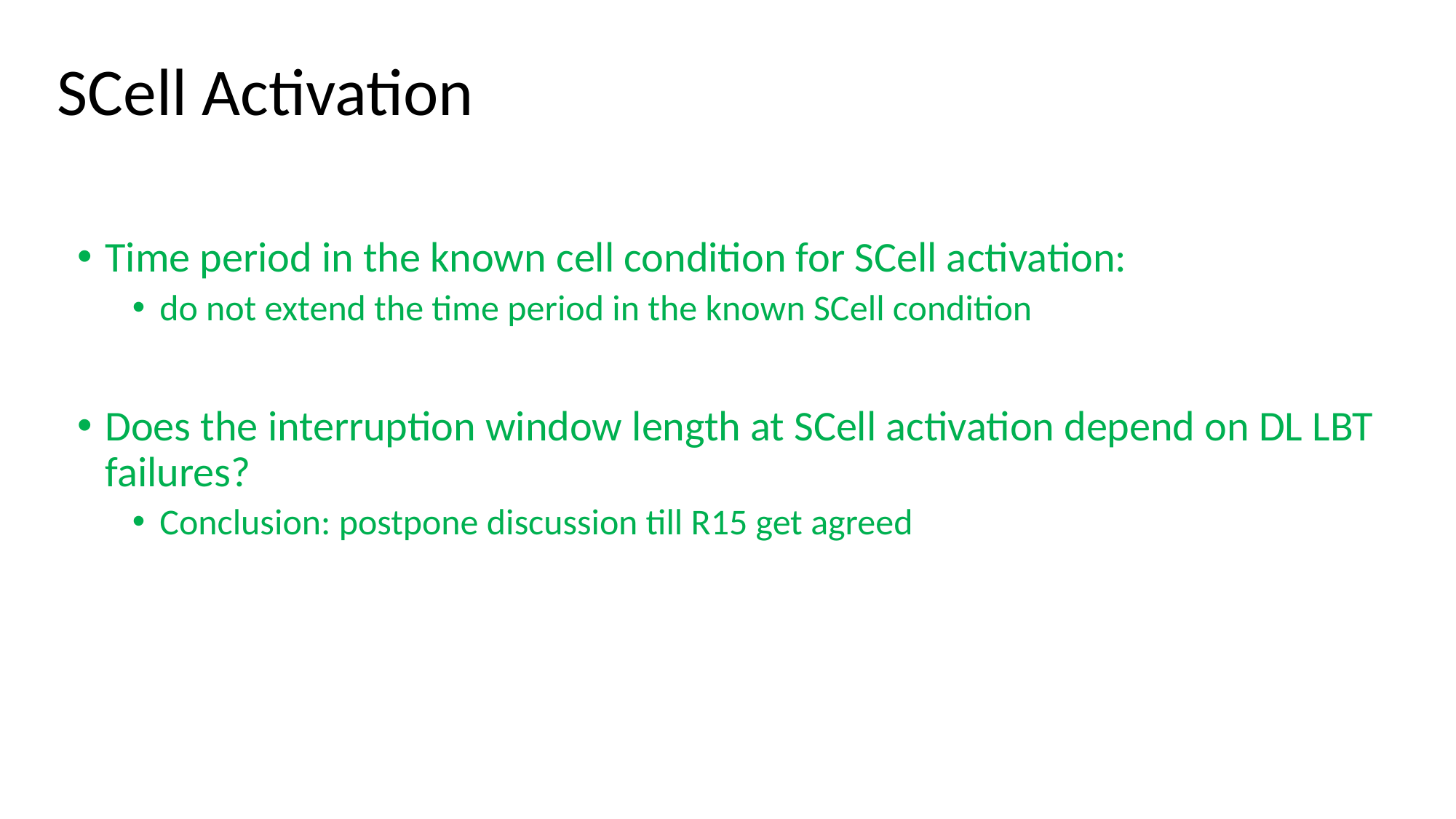

# SCell Activation
Time period in the known cell condition for SCell activation:
do not extend the time period in the known SCell condition

Does the interruption window length at SCell activation depend on DL LBT failures?
Conclusion: postpone discussion till R15 get agreed